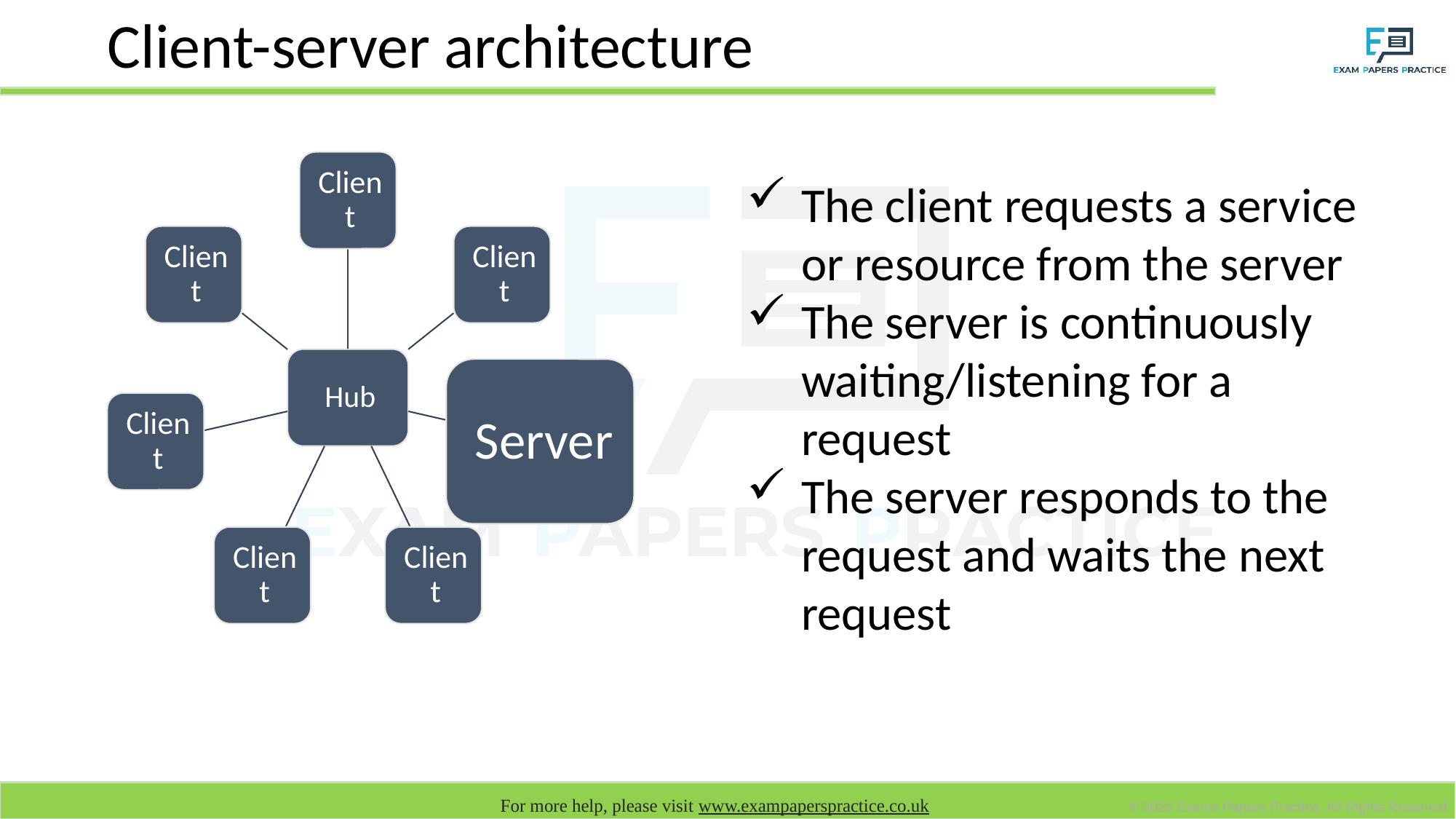

# Client-server architecture
Hub
Client
Client
Server
Client
Client
Client
Client
The client requests a service or resource from the server
The server is continuously waiting/listening for a request
The server responds to the request and waits the next request